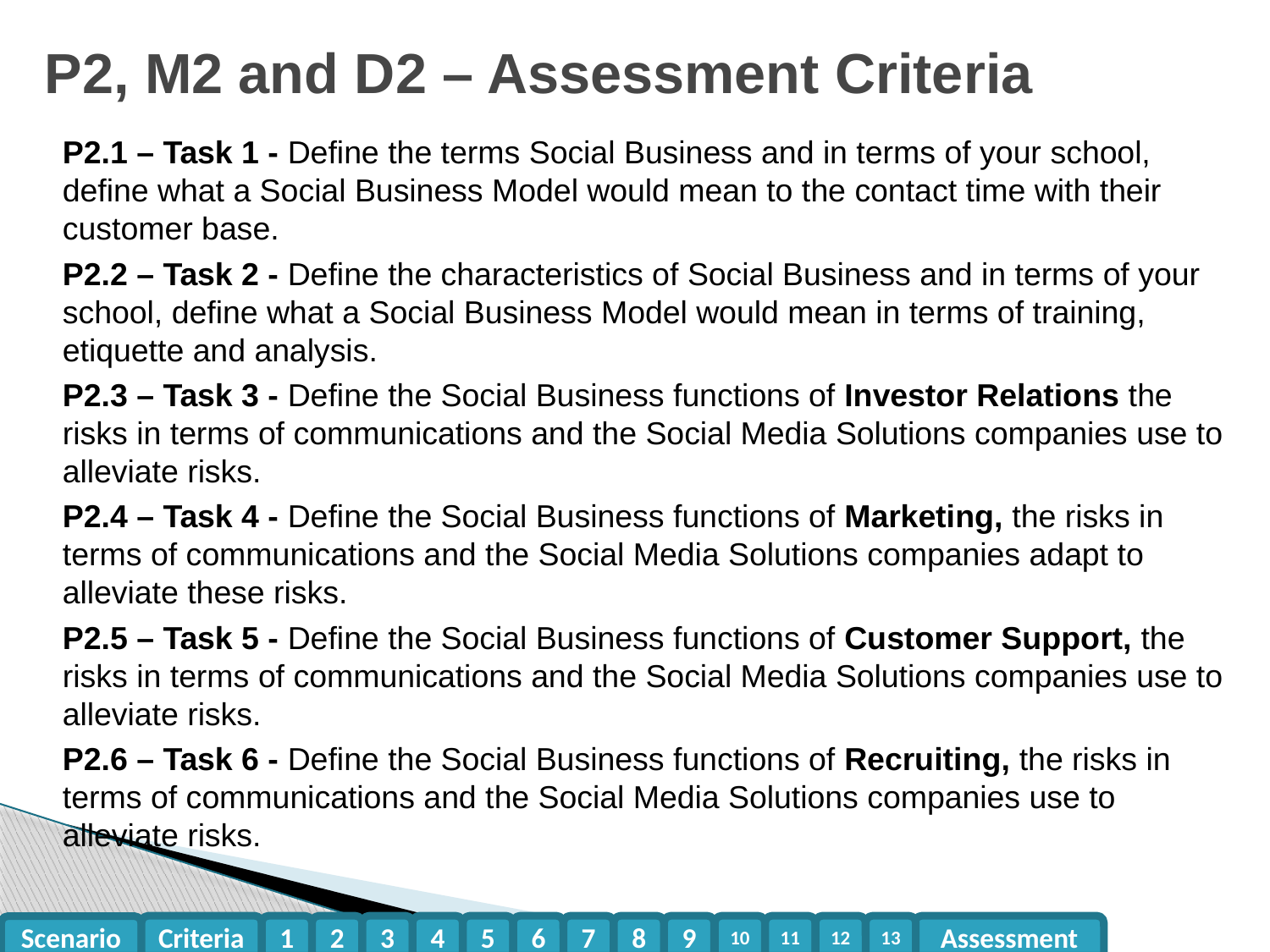

# P2, M2 and D2 – Assessment Criteria
P2.1 – Task 1 - Define the terms Social Business and in terms of your school, define what a Social Business Model would mean to the contact time with their customer base.
P2.2 – Task 2 - Define the characteristics of Social Business and in terms of your school, define what a Social Business Model would mean in terms of training, etiquette and analysis.
P2.3 – Task 3 - Define the Social Business functions of Investor Relations the risks in terms of communications and the Social Media Solutions companies use to alleviate risks.
P2.4 – Task 4 - Define the Social Business functions of Marketing, the risks in terms of communications and the Social Media Solutions companies adapt to alleviate these risks.
P2.5 – Task 5 - Define the Social Business functions of Customer Support, the risks in terms of communications and the Social Media Solutions companies use to alleviate risks.
P2.6 – Task 6 - Define the Social Business functions of Recruiting, the risks in terms of communications and the Social Media Solutions companies use to alleviate risks.